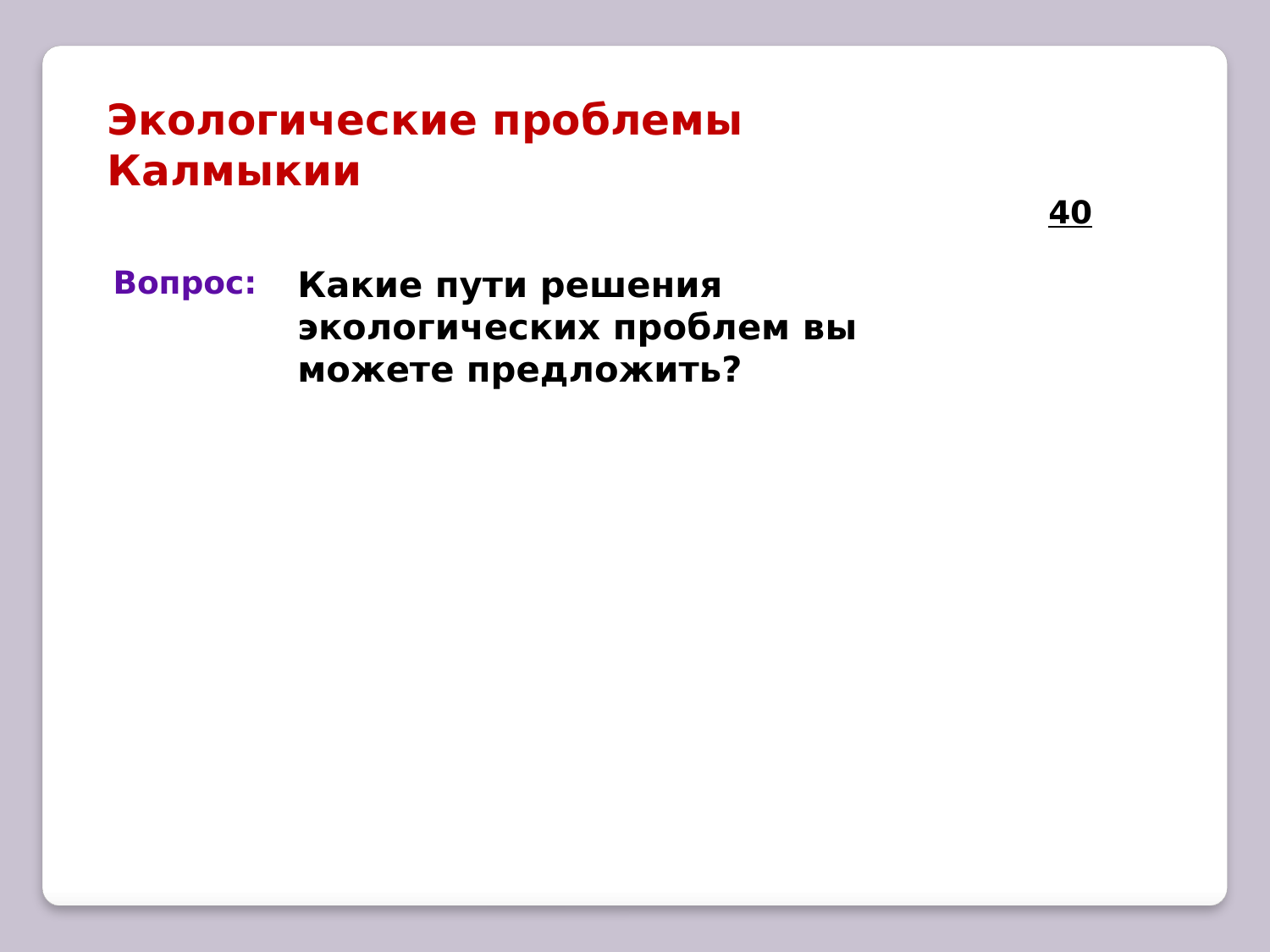

Экологические проблемы Калмыкии
40
Вопрос:
Какие пути решения экологических проблем вы можете предложить?